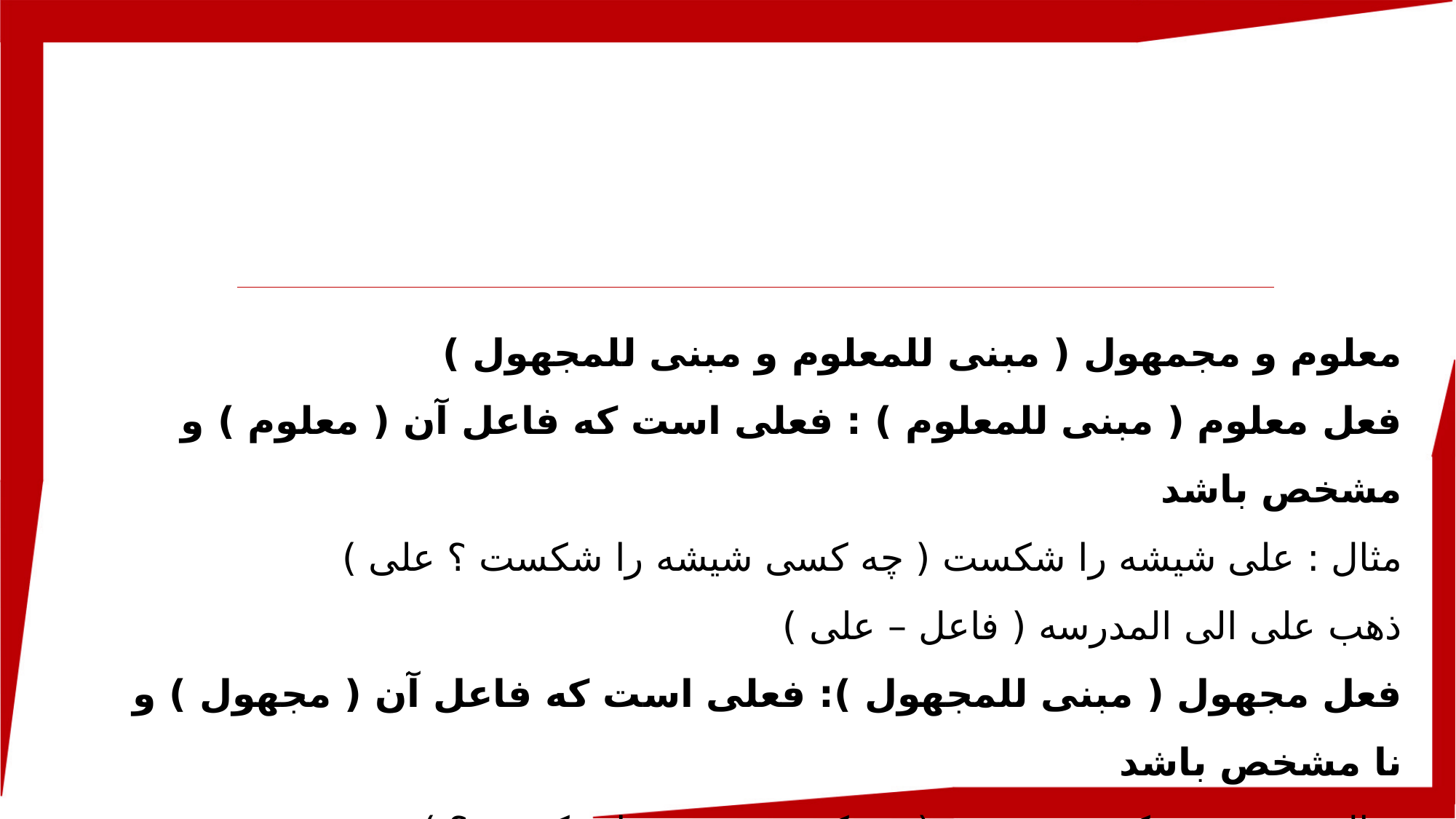

معلوم و مجمهول ( مبنی للمعلوم و مبنی للمجهول )
فعل معلوم ( مبنی للمعلوم ) : فعلی است که فاعل آن ( معلوم ) و مشخص باشد
مثال : علی شیشه را شکست ( چه کسی شیشه را شکست ؟ علی )
ذهب علی الی المدرسه ( فاعل – علی )
فعل مجهول ( مبنی للمجهول ): فعلی است که فاعل آن ( مجهول ) و نا مشخص باشد
مثال : شیشه شکسته شد .    ( چه کسی شیشه را شکست ؟ )
کتب الدرس   ( درس نوشته شد )